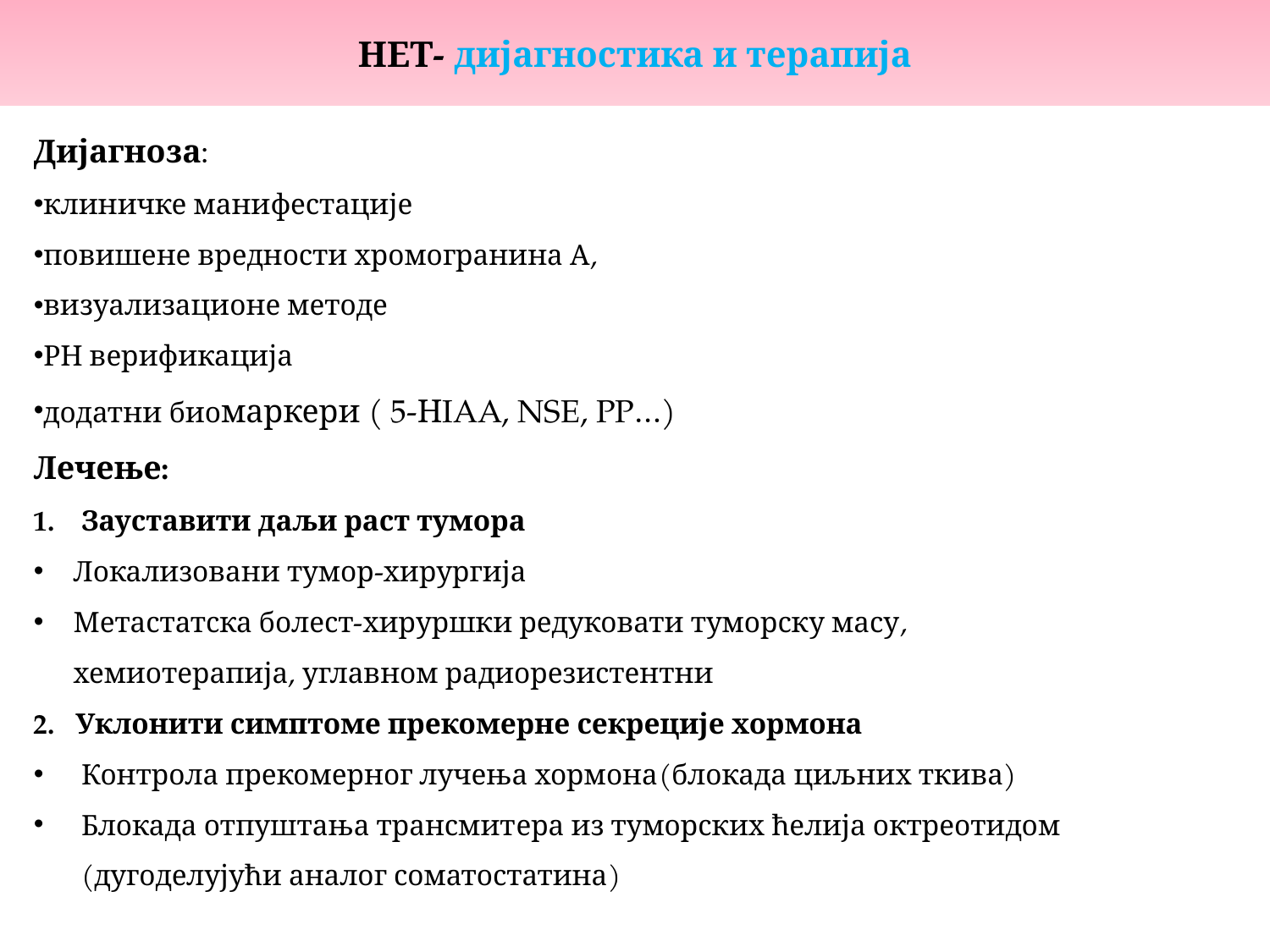

# НЕТ- дијагностика и терапија
Дијагноза:
клиничке манифестације
повишене вредности хромогранина А,
визуализационе методе
РН верификација
додатни биомаркери ( 5-НIAA, NSE, PP…)
Лечење:
Зауставити даљи раст тумора
Локализовани тумор-хирургија
Метастатска болест-хируршки редуковати туморску масу, хемиотерапија, углавном радиорезистентни
2.   Уклонити симптоме прекомерне секреције хормона
Контрола прекомерног лучења хормона(блокада циљних ткива)
Блокада отпуштања трансмитера из туморских ћелија октреотидом (дугоделујући аналог соматостатина)